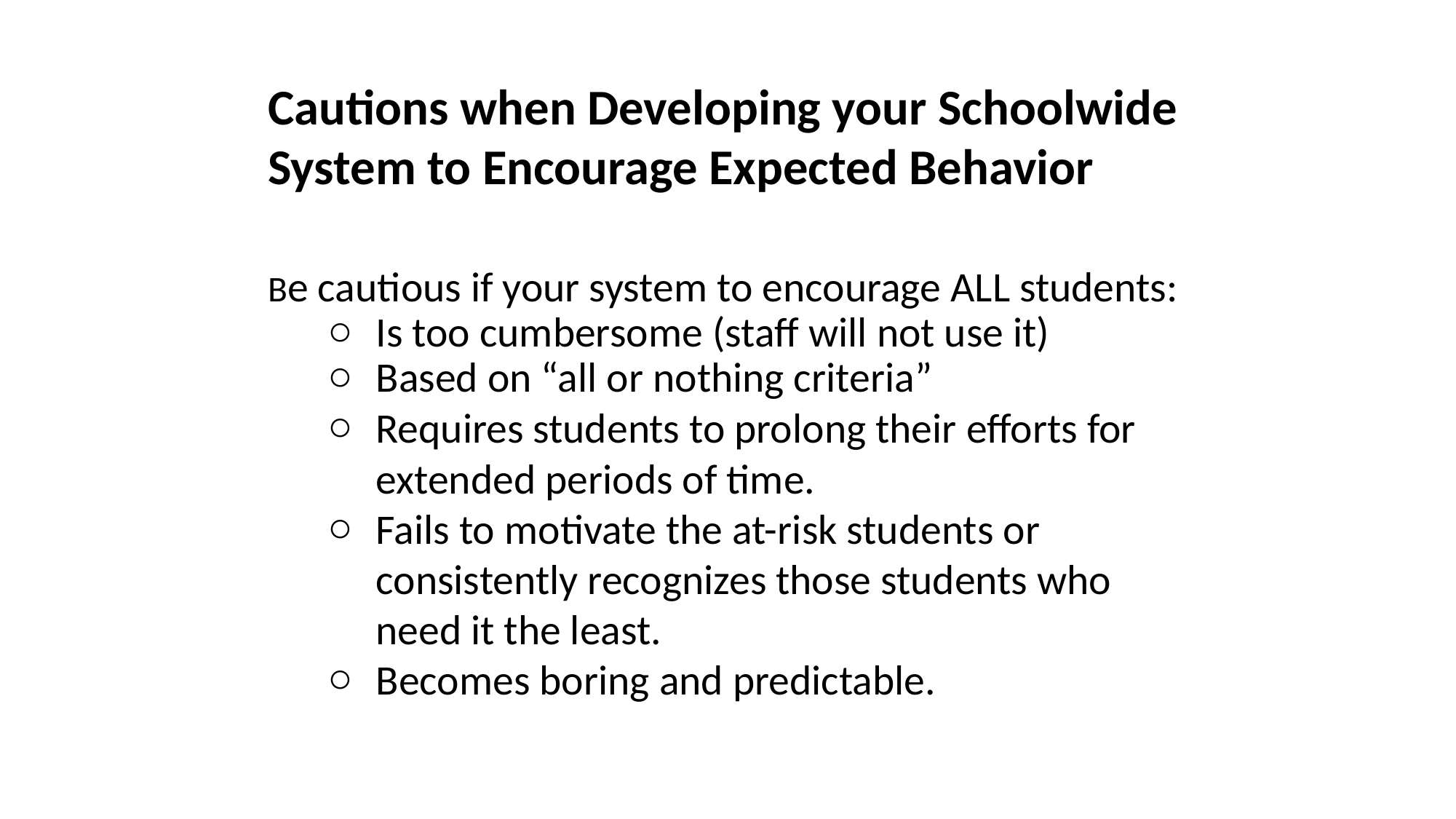

# Cautions when Developing your Schoolwide System to Encourage Expected Behavior
Be cautious if your system to encourage ALL students:
Is too cumbersome (staff will not use it)
Based on “all or nothing criteria”
Requires students to prolong their efforts for extended periods of time.
Fails to motivate the at-risk students or consistently recognizes those students who need it the least.
Becomes boring and predictable.